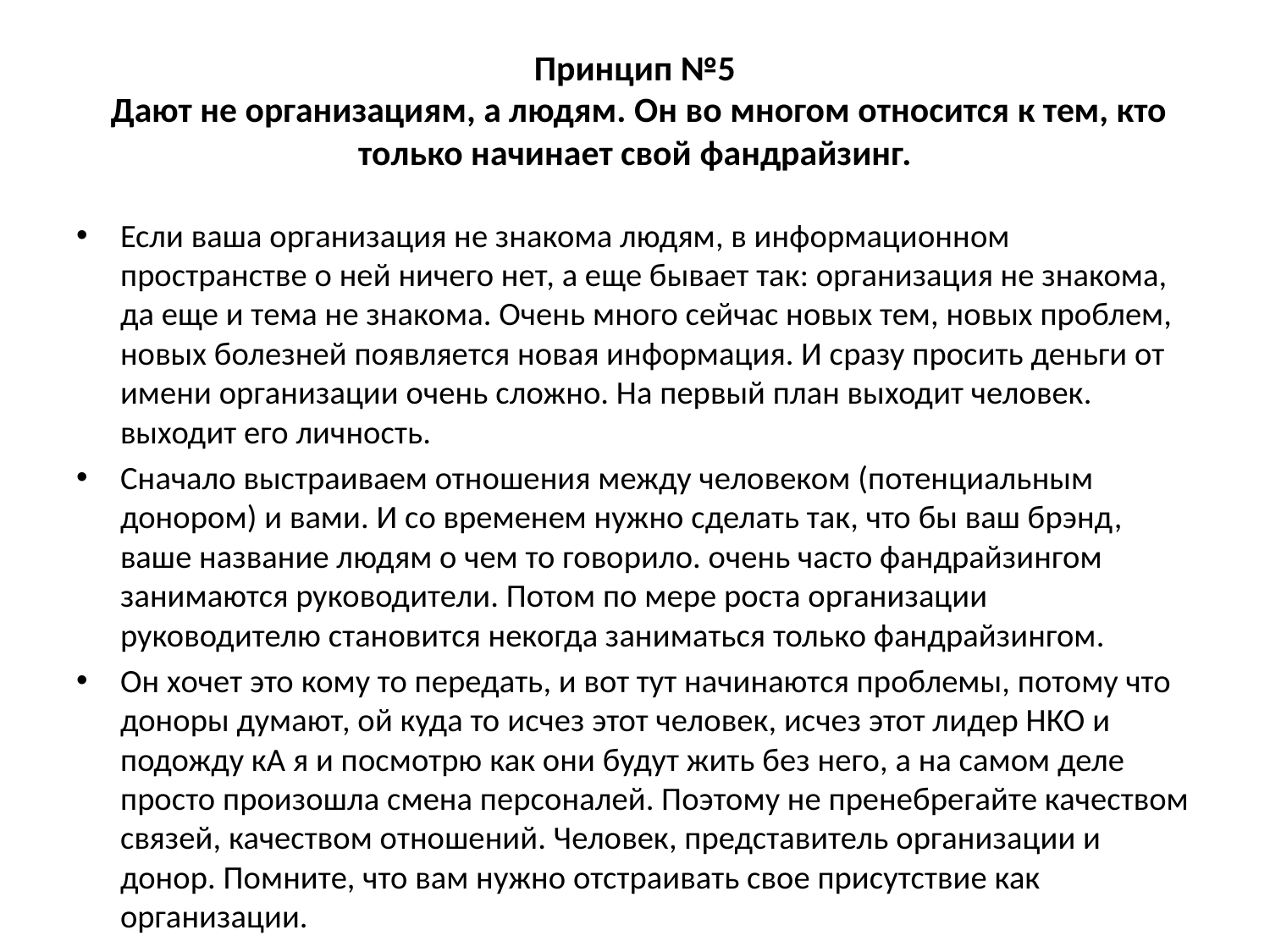

# Принцип №5 Дают не организациям, а людям. Он во многом относится к тем, кто только начинает свой фандрайзинг.
Если ваша организация не знакома людям, в информационном пространстве о ней ничего нет, а еще бывает так: организация не знакома, да еще и тема не знакома. Очень много сейчас новых тем, новых проблем, новых болезней появляется новая информация. И сразу просить деньги от имени организации очень сложно. На первый план выходит человек. выходит его личность.
Сначало выстраиваем отношения между человеком (потенциальным донором) и вами. И со временем нужно сделать так, что бы ваш брэнд, ваше название людям о чем то говорило. очень часто фандрайзингом занимаются руководители. Потом по мере роста организации руководителю становится некогда заниматься только фандрайзингом.
Он хочет это кому то передать, и вот тут начинаются проблемы, потому что доноры думают, ой куда то исчез этот человек, исчез этот лидер НКО и подожду кА я и посмотрю как они будут жить без него, а на самом деле просто произошла смена персоналей. Поэтому не пренебрегайте качеством связей, качеством отношений. Человек, представитель организации и донор. Помните, что вам нужно отстраивать свое присутствие как организации.